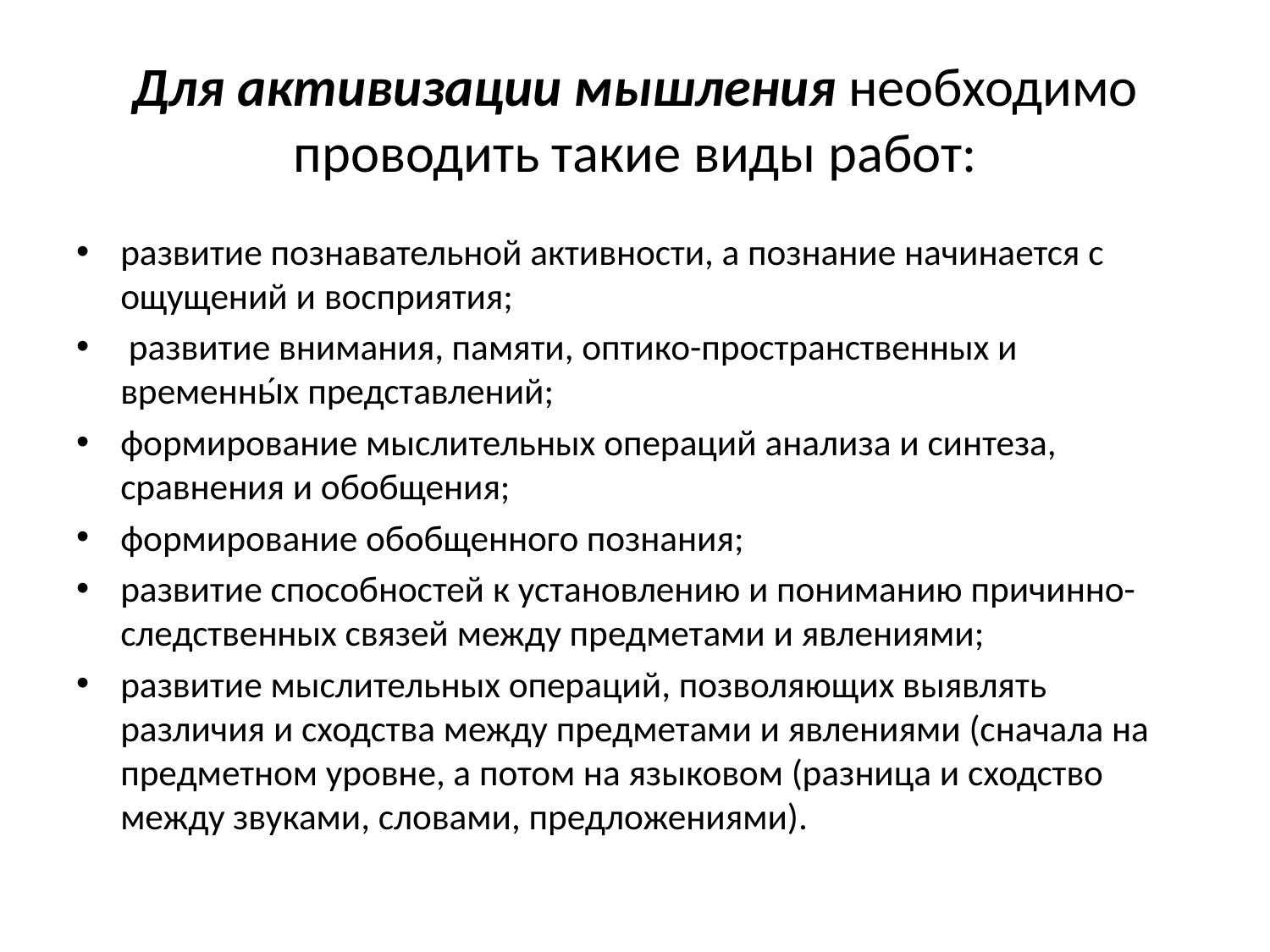

# Для активизации мышления необходимо проводить такие виды работ:
развитие познавательной активности, а познание начинается с ощущений и восприятия;
 развитие внимания, памяти, оптико-пространственных и временны́х представлений;
формирование мыслительных операций анализа и синтеза, сравнения и обобщения;
формирование обобщенного познания;
развитие способностей к установлению и пониманию причинно-следственных связей между предметами и явлениями;
развитие мыслительных операций, позволяющих выявлять различия и сходства между предметами и явлениями (сначала на предметном уровне, а потом на языковом (разница и сходство между звуками, словами, предложениями).